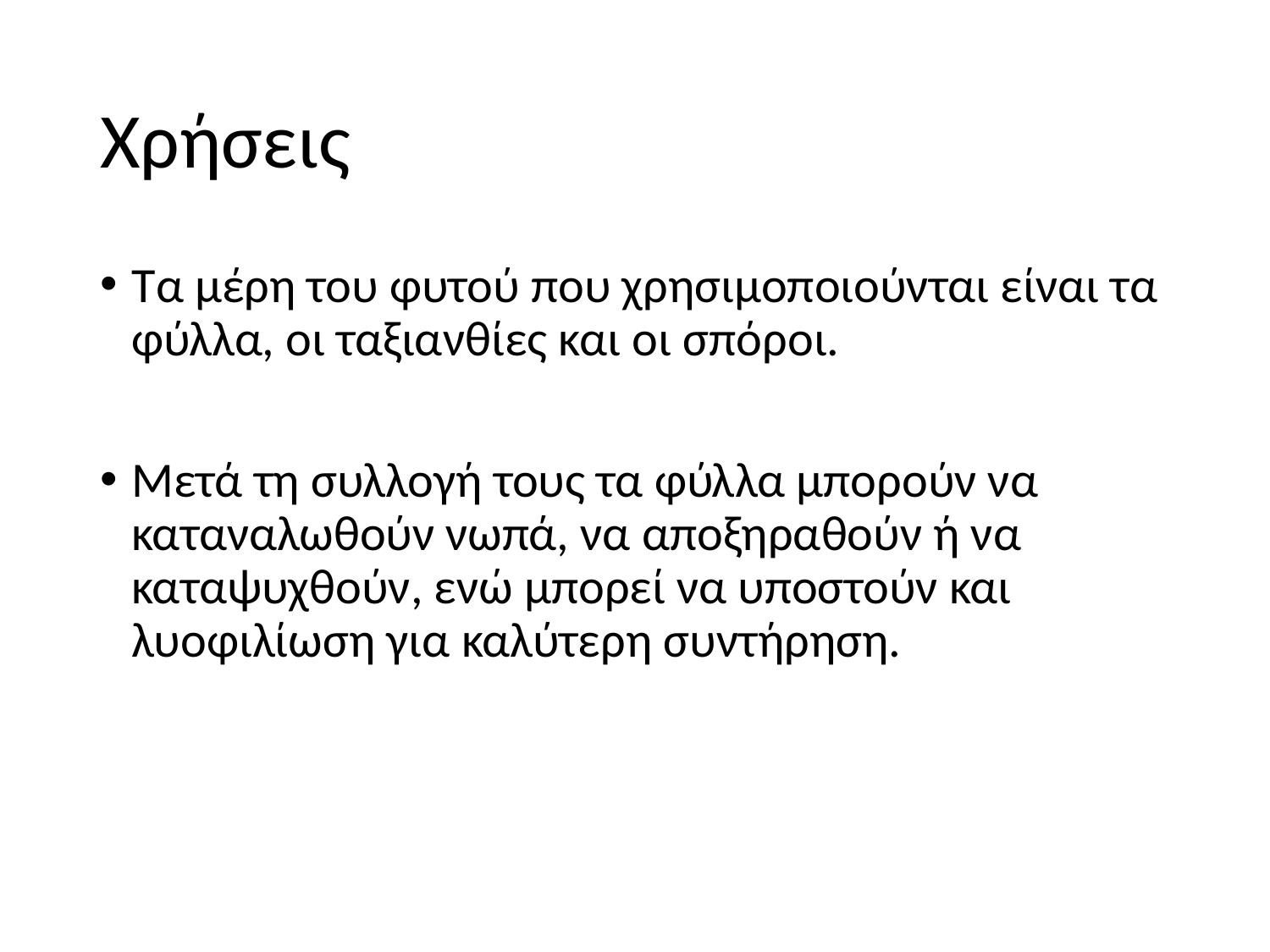

# Χρήσεις
Τα μέρη του φυτού που χρησιμοποιούνται είναι τα φύλλα, οι ταξιανθίες και οι σπόροι.

Μετά τη συλλογή τους τα φύλλα μπορούν να καταναλωθούν νωπά, να αποξηραθούν ή να καταψυχθούν, ενώ μπορεί να υποστούν και λυοφιλίωση για καλύτερη συντήρηση.